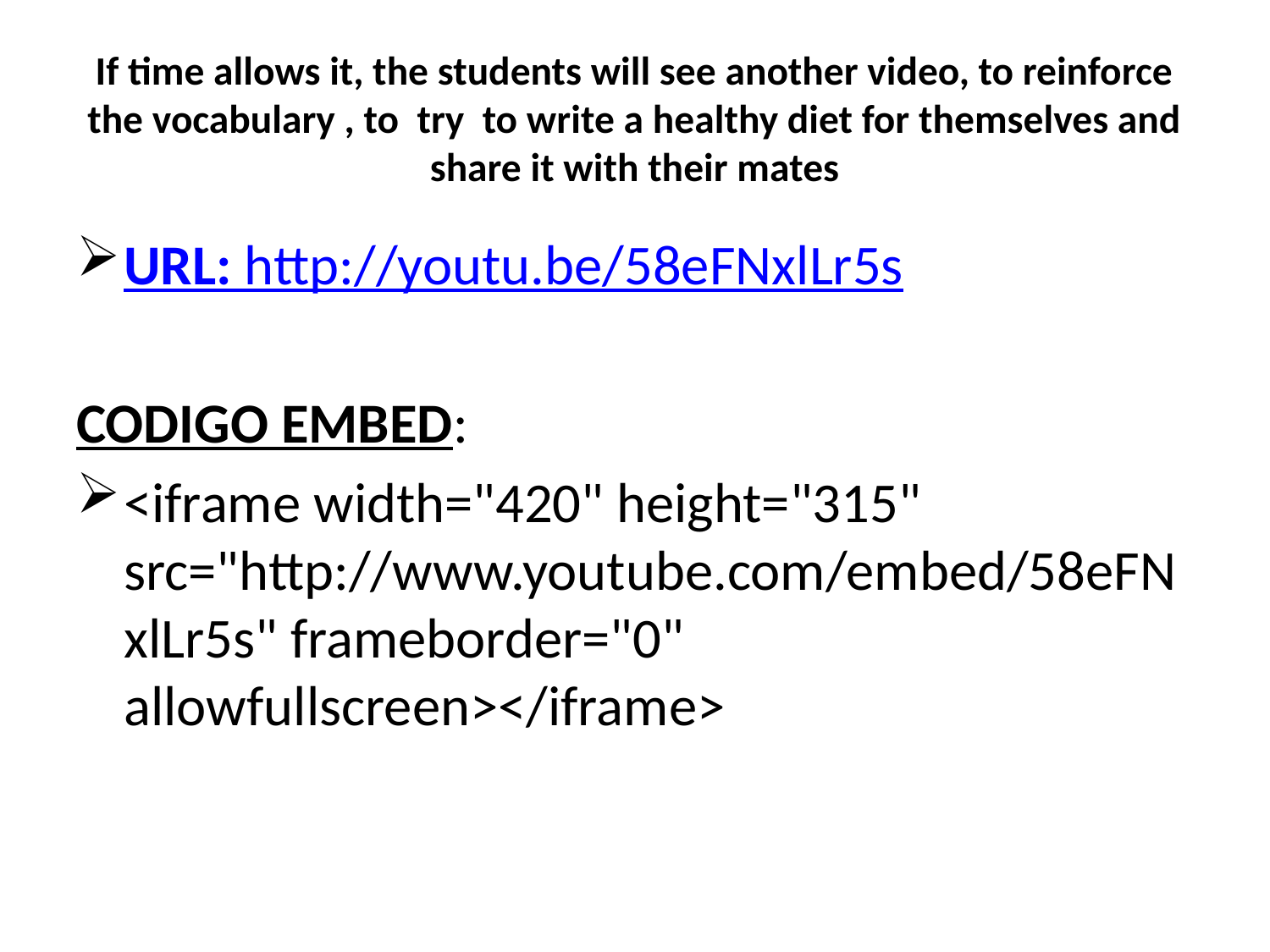

# If time allows it, the students will see another video, to reinforce the vocabulary , to  try  to write a healthy diet for themselves and share it with their mates
URL: http://youtu.be/58eFNxlLr5s

CODIGO EMBED:
<iframe width="420" height="315" src="http://www.youtube.com/embed/58eFNxlLr5s" frameborder="0" allowfullscreen></iframe>